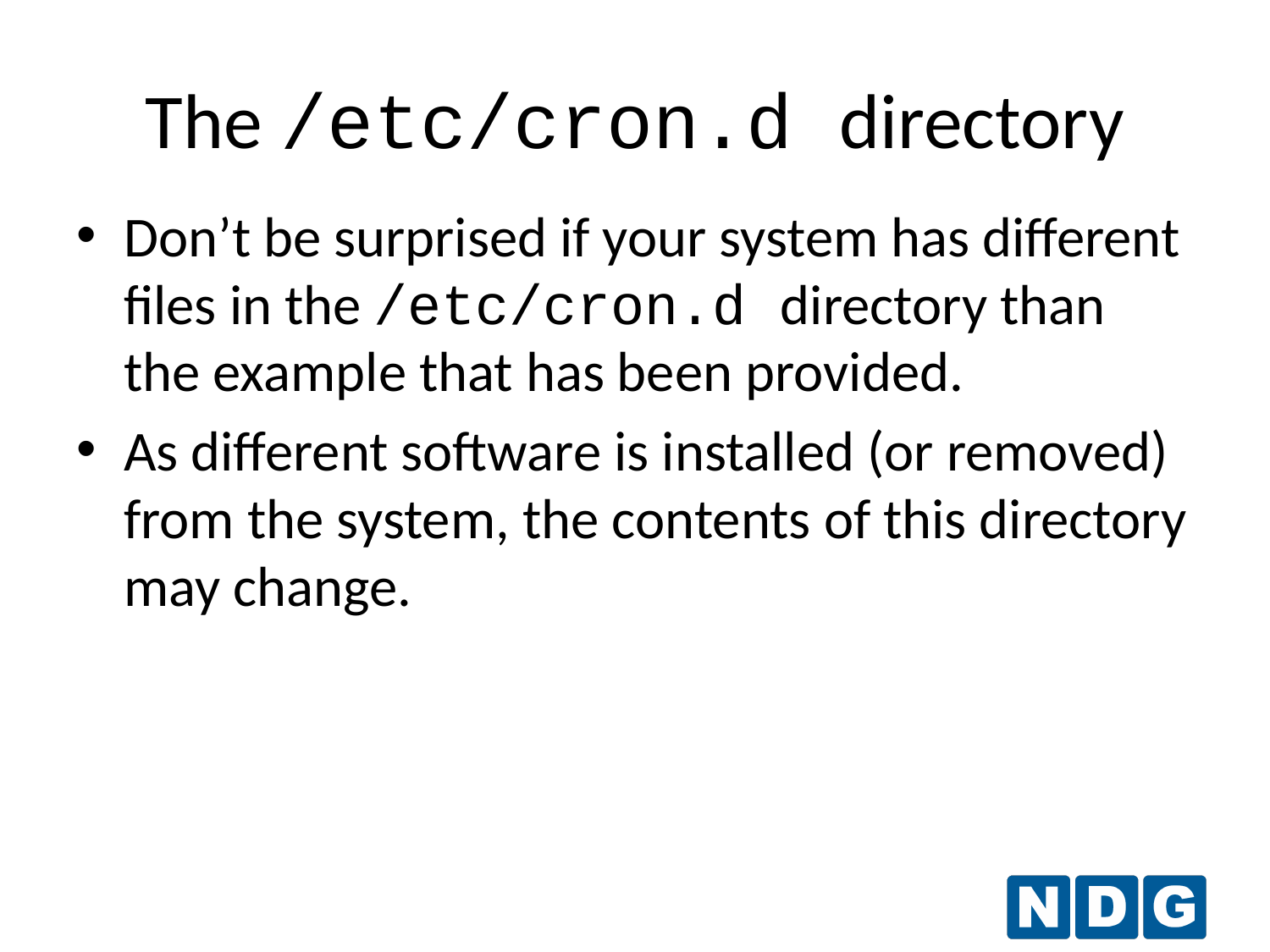

The /etc/cron.d directory
Don’t be surprised if your system has different files in the /etc/cron.d directory than the example that has been provided.
As different software is installed (or removed) from the system, the contents of this directory may change.